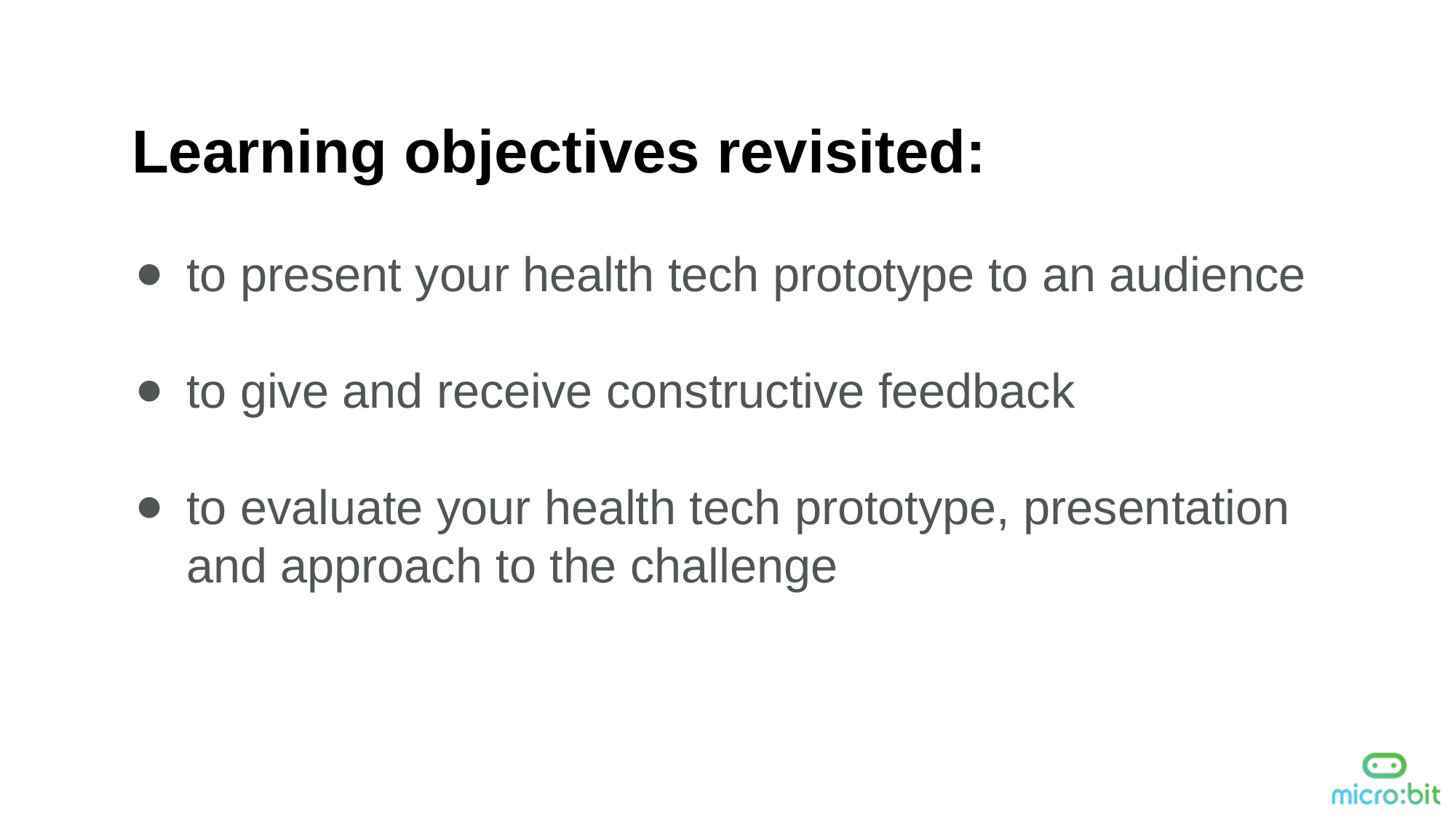

Learning objectives revisited:

to present your health tech prototype to an audience
to give and receive constructive feedback
to evaluate your health tech prototype, presentation  and approach to the challenge